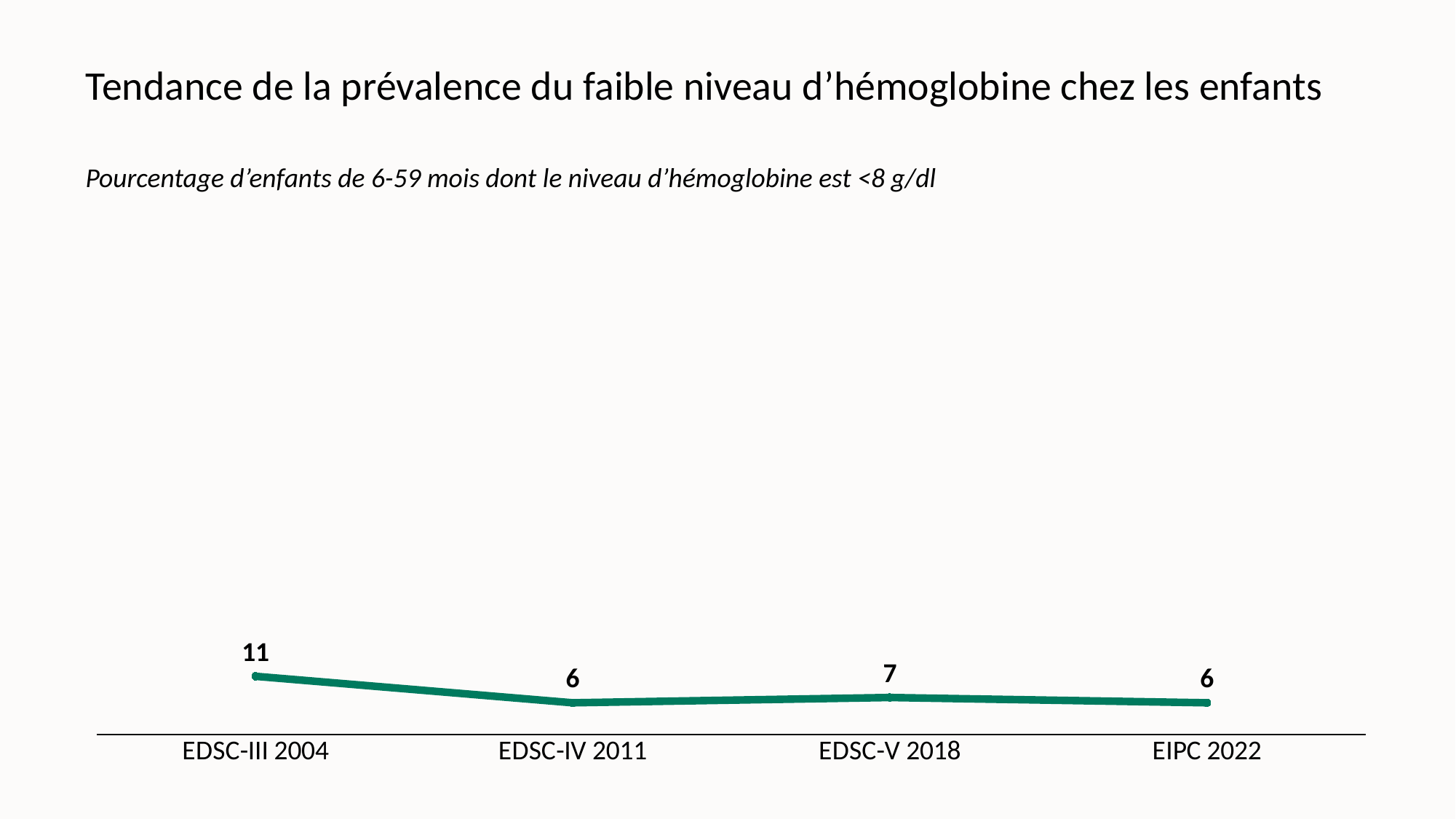

# Tendance de la prévalence du faible niveau d’hémoglobine chez les enfants
Pourcentage d’enfants de 6-59 mois dont le niveau d’hémoglobine est <8 g/dl

### Chart

| Category | Series 1 |
|---|---|
| EDSC-III 2004 | 11.0 |
| EDSC-IV 2011 | 6.0 |
| EDSC-V 2018 | 7.0 |
| EIPC 2022 | 6.0 |